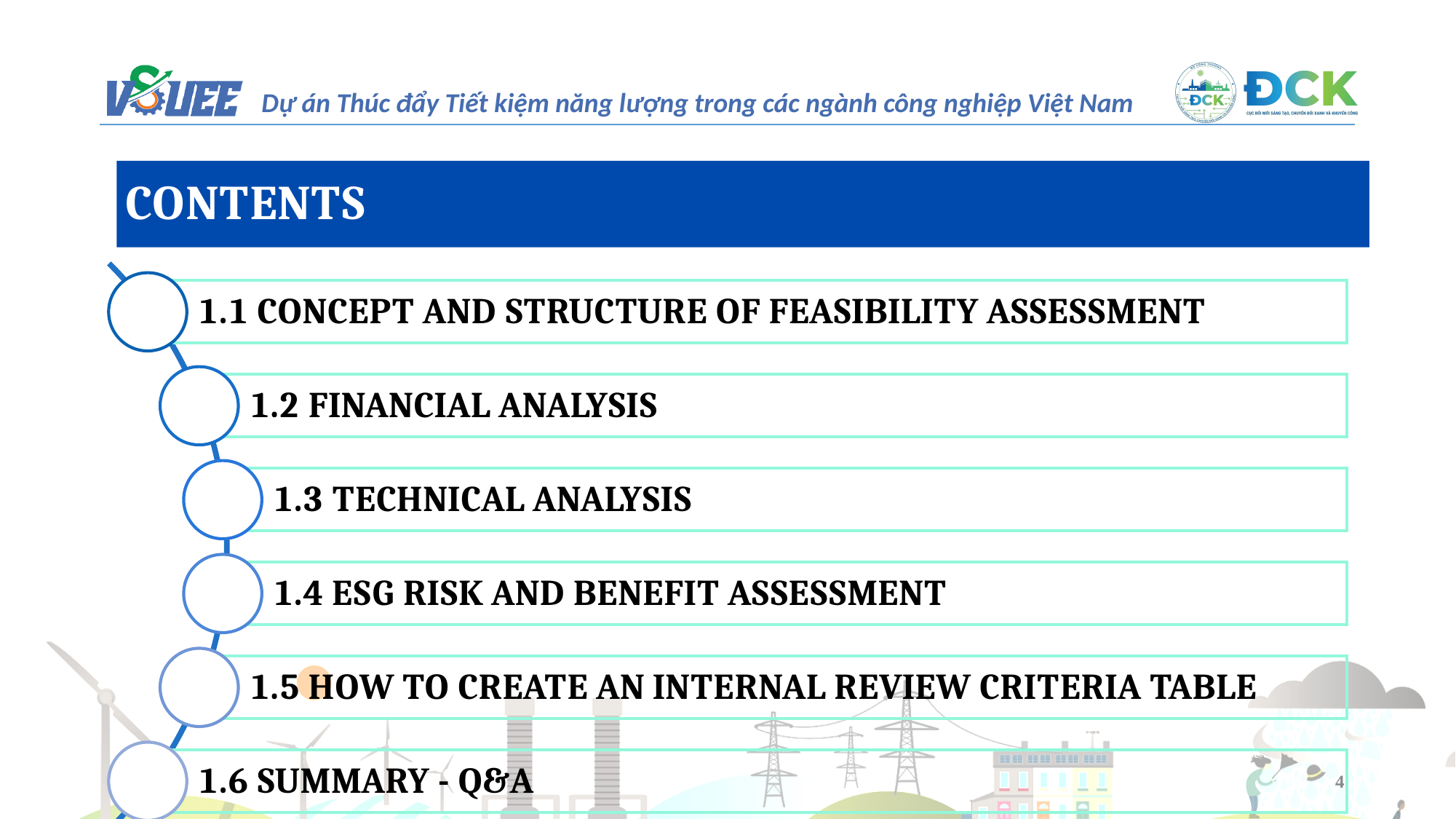

1.1 CONCEPT AND STRUCTURE OF FEASIBILITY ASSESSMENT

1.2 FINANCIAL ANALYSIS

1.3 TECHNICAL ANALYSIS

1.4 ESG RISK AND BENEFIT ASSESSMENT

1.5 HOW TO CREATE AN INTERNAL REVIEW CRITERIA TABLE

1.6 SUMMARY - Q&A
CONTENTS
4